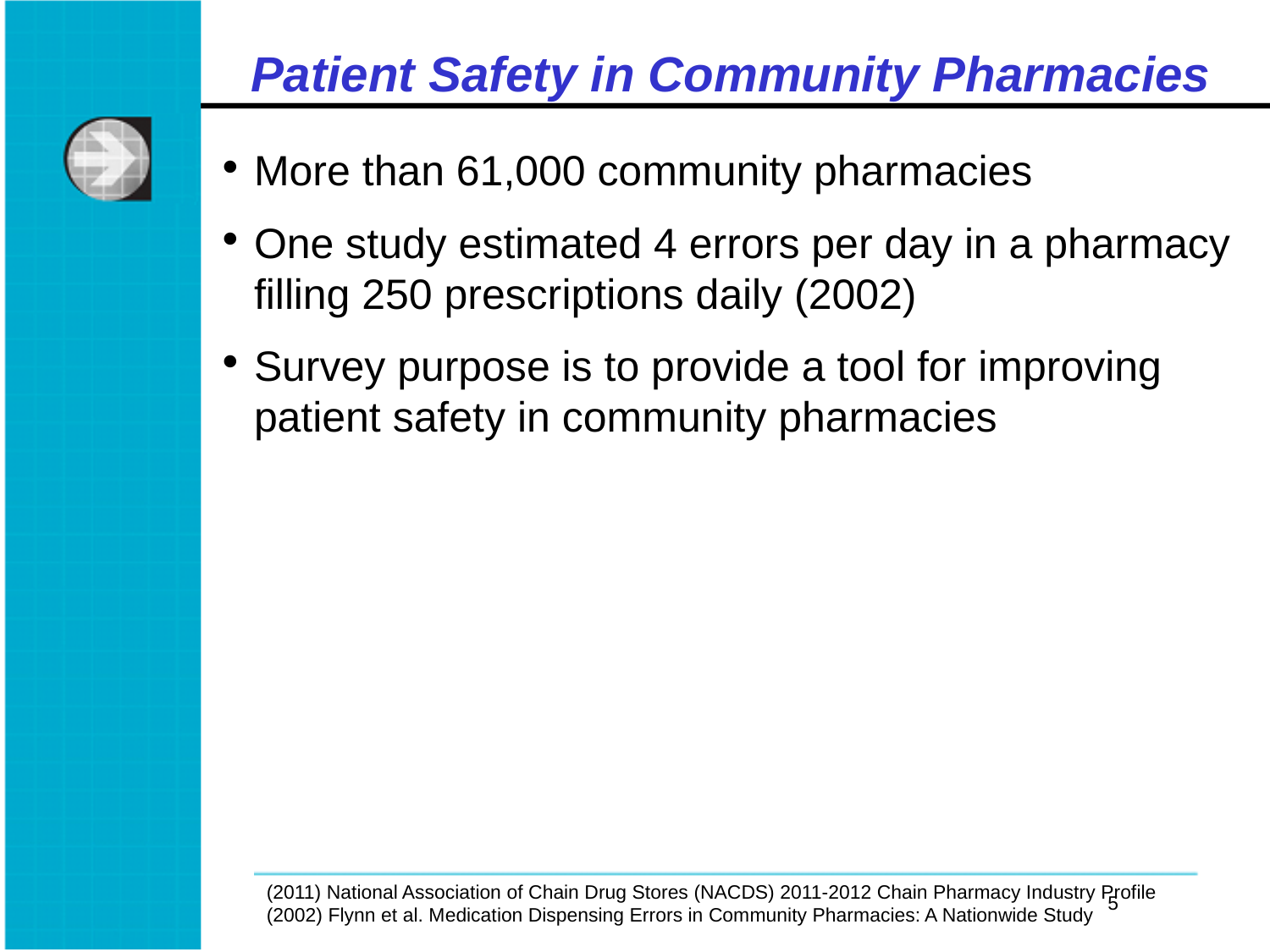

# Patient Safety in Community Pharmacies

More than 61,000 community pharmacies
One study estimated 4 errors per day in a pharmacy filling 250 prescriptions daily (2002)
Survey purpose is to provide a tool for improving patient safety in community pharmacies

(2011) National Association of Chain Drug Stores (NACDS) 2011-2012 Chain Pharmacy Industry Profile
(2002) Flynn et al. Medication Dispensing Errors in Community Pharmacies: A Nationwide Study